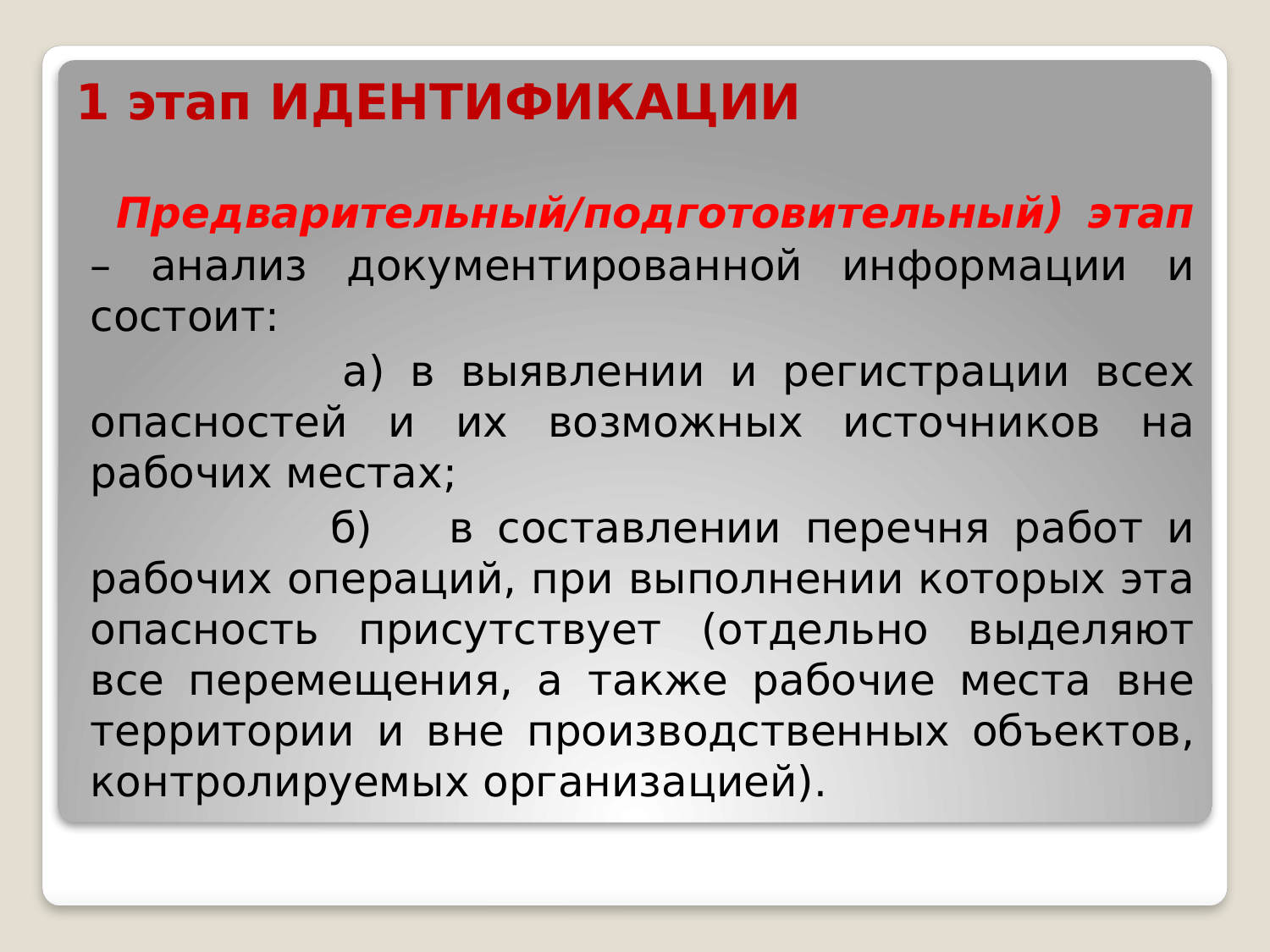

# 1 этап ИДЕНТИФИКАЦИИ
 Предварительный/подготовительный) этап – анализ документированной информации и состоит:
          а) в выявлении и регистрации всех опасностей и их возможных источников на рабочих местах;
          б)	в составлении перечня работ и рабочих операций, при выполнении которых эта опасность присутствует (отдельно выделяют все перемещения, а также рабочие места вне территории и вне производственных объектов, контролируемых организацией).